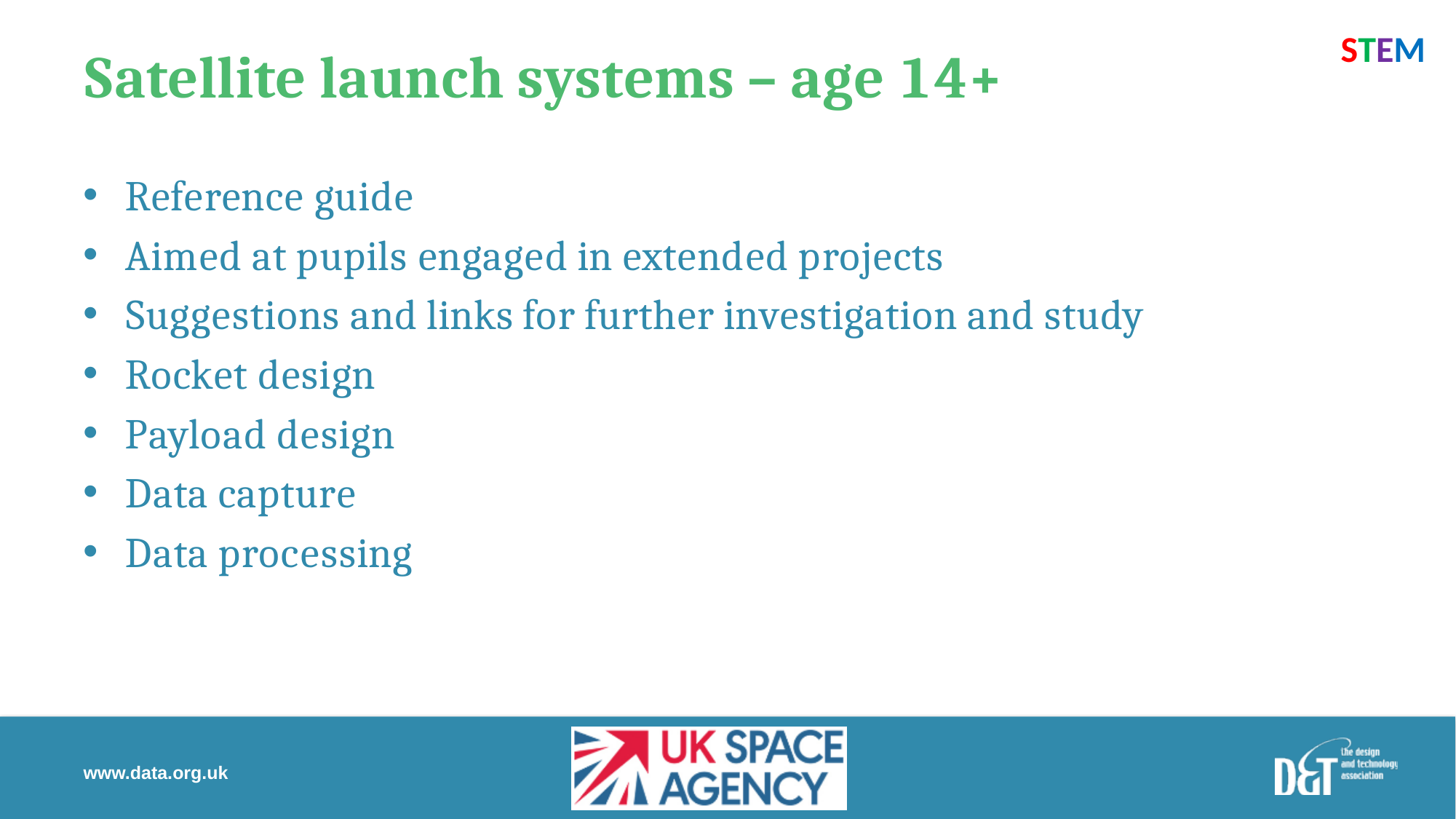

STEM
# Satellite launch systems – age 14+
Reference guide
Aimed at pupils engaged in extended projects
Suggestions and links for further investigation and study
Rocket design
Payload design
Data capture
Data processing